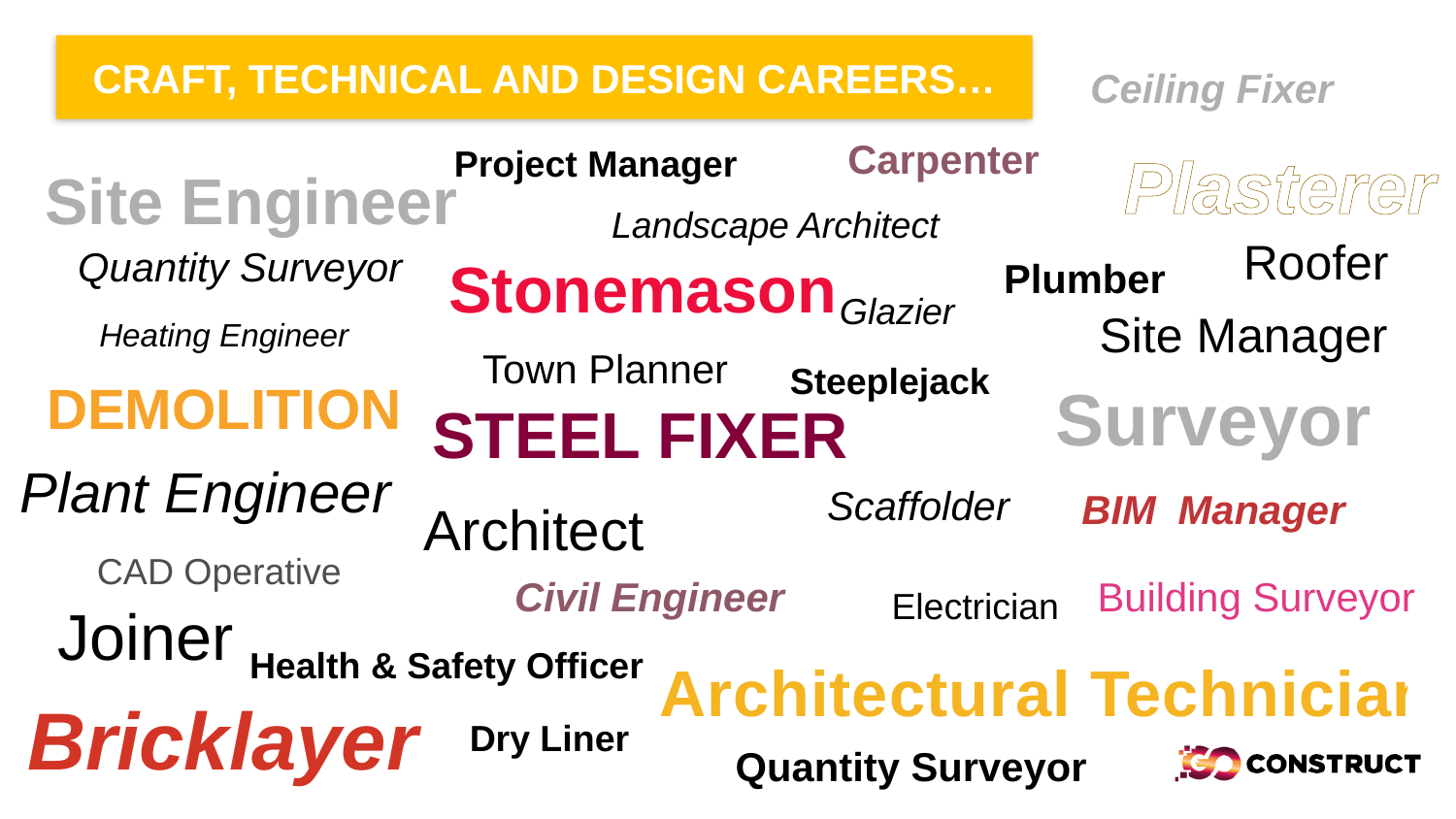

CRAFT, TECHNICAL AND DESIGN CAREERS…
Ceiling Fixer
Carpenter
Project Manager
Plasterer
Site Engineer
Landscape Architect
Roofer
Quantity Surveyor
Stonemason
Plumber
Glazier
Site Manager
Heating Engineer
Town Planner
Steeplejack
Demolition
Surveyor
Steel fixer
Plant Engineer
Scaffolder
BIM  Manager
Architect
CAD Operative
Civil Engineer
Building Surveyor
Electrician
Joiner
Health & Safety Officer
Architectural Technician
Bricklayer
Dry Liner
Quantity Surveyor